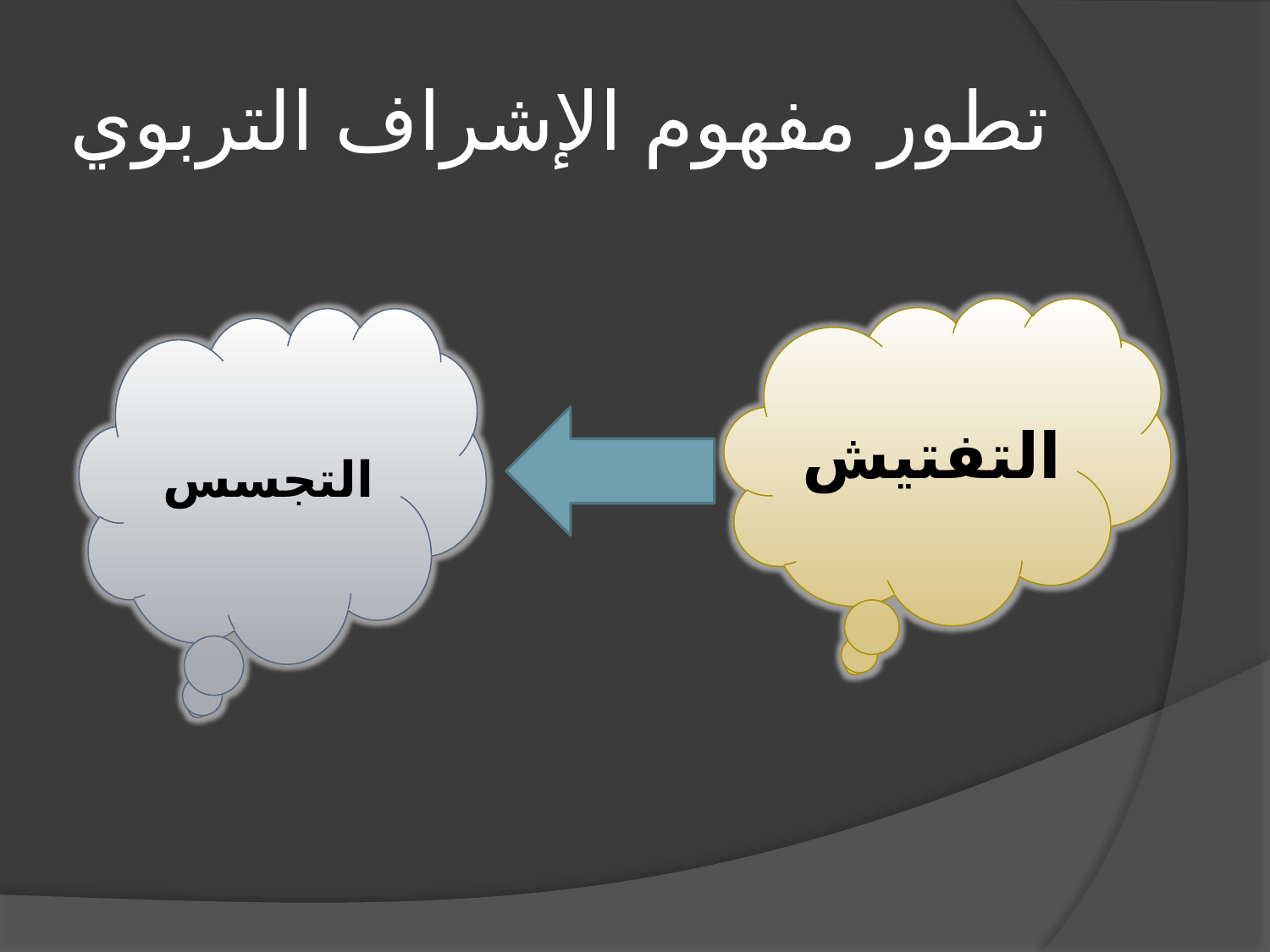

# تطور مفهوم الإشراف التربوي
التفتيش
التجسس